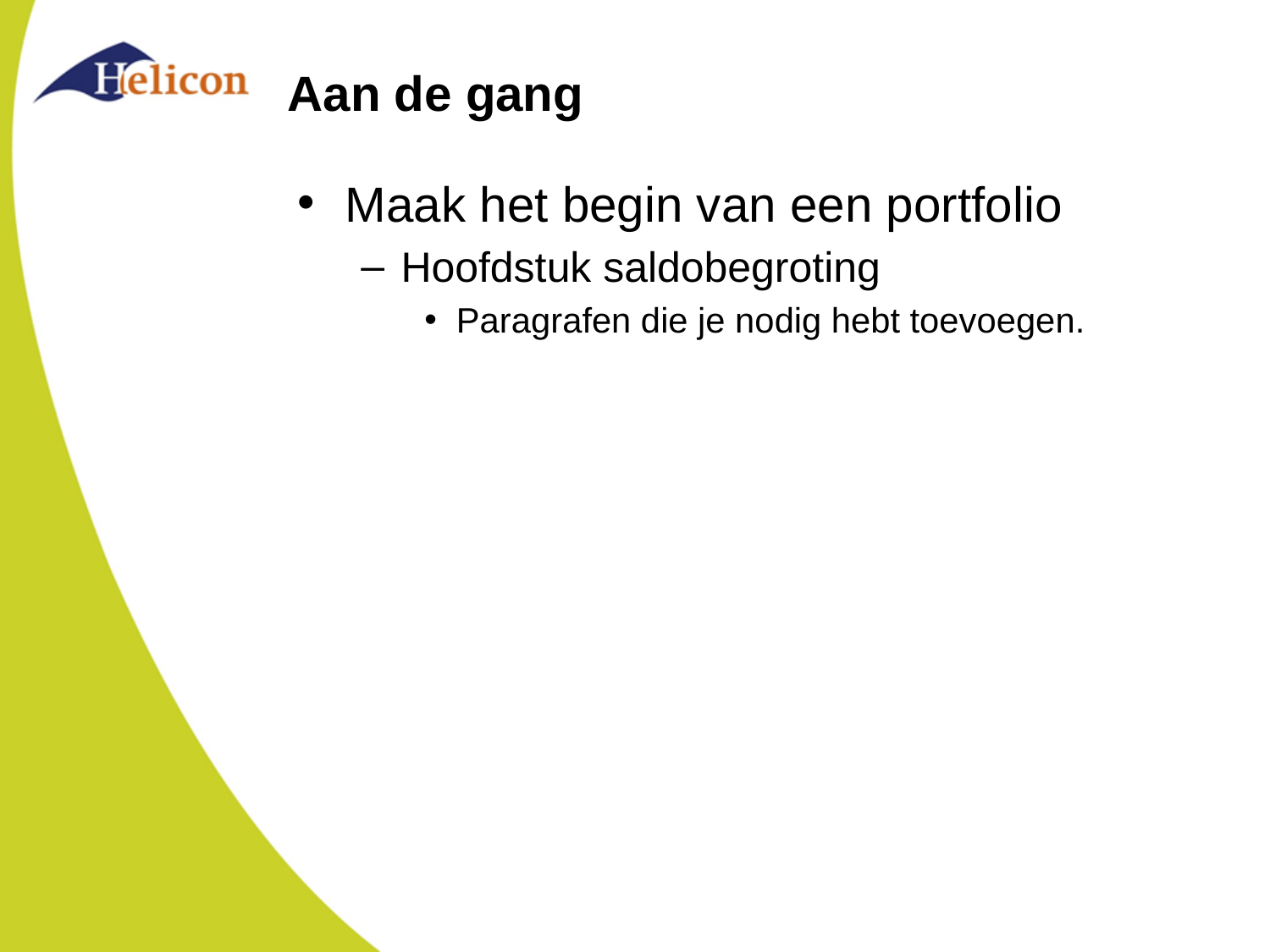

# Aan de gang
Maak het begin van een portfolio
Hoofdstuk saldobegroting
Paragrafen die je nodig hebt toevoegen.